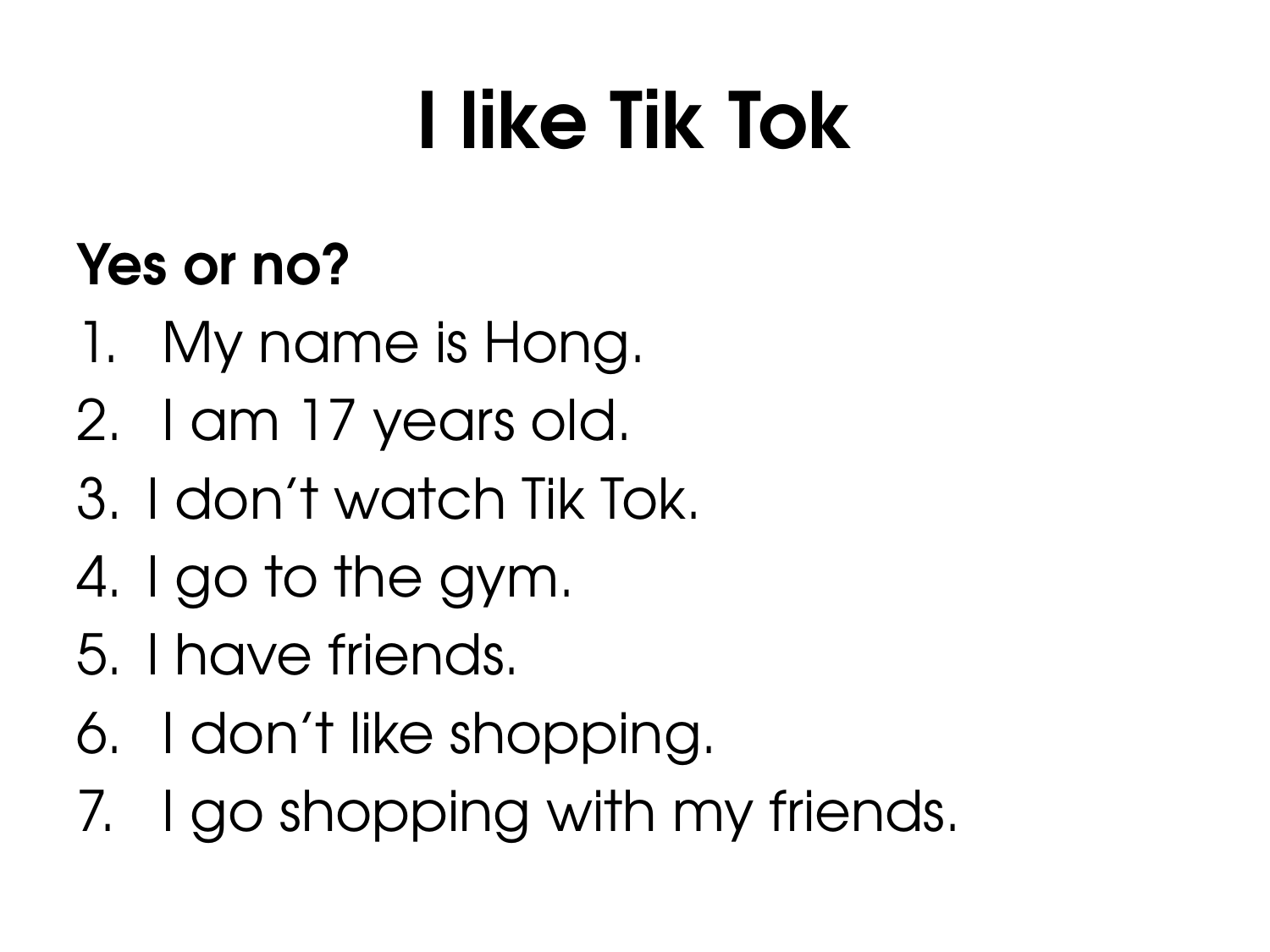

# I like Tik Tok
Yes or no?
 My name is Hong.
 I am 17 years old.
I don’t watch Tik Tok.
I go to the gym.
I have friends.
 I don’t like shopping.
 I go shopping with my friends.